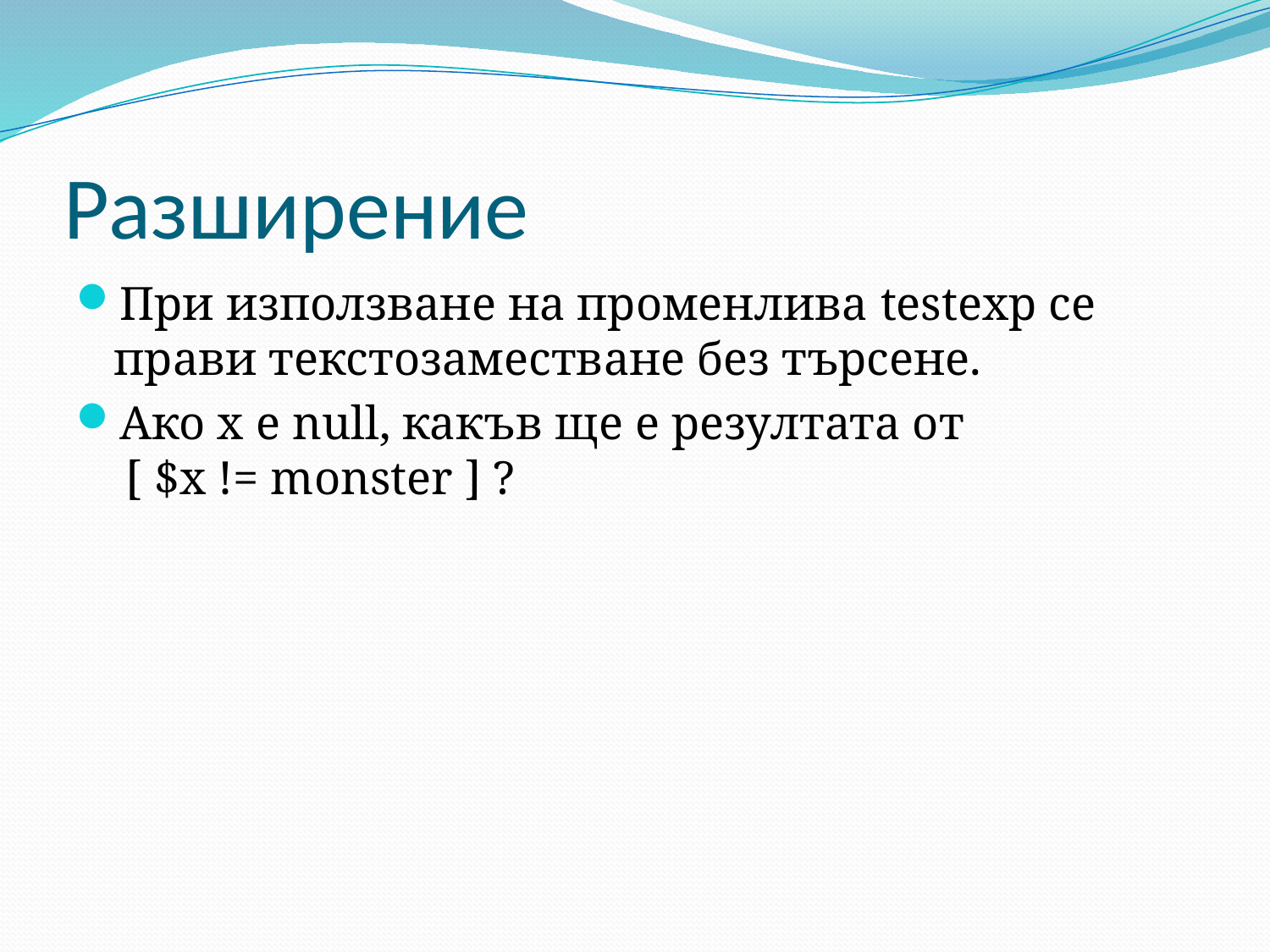

# Разширение
При използване на променлива testexp се прави текстозаместване без търсене.
Ако x е null, какъв ще е резултата от
 [ $x != monster ] ?